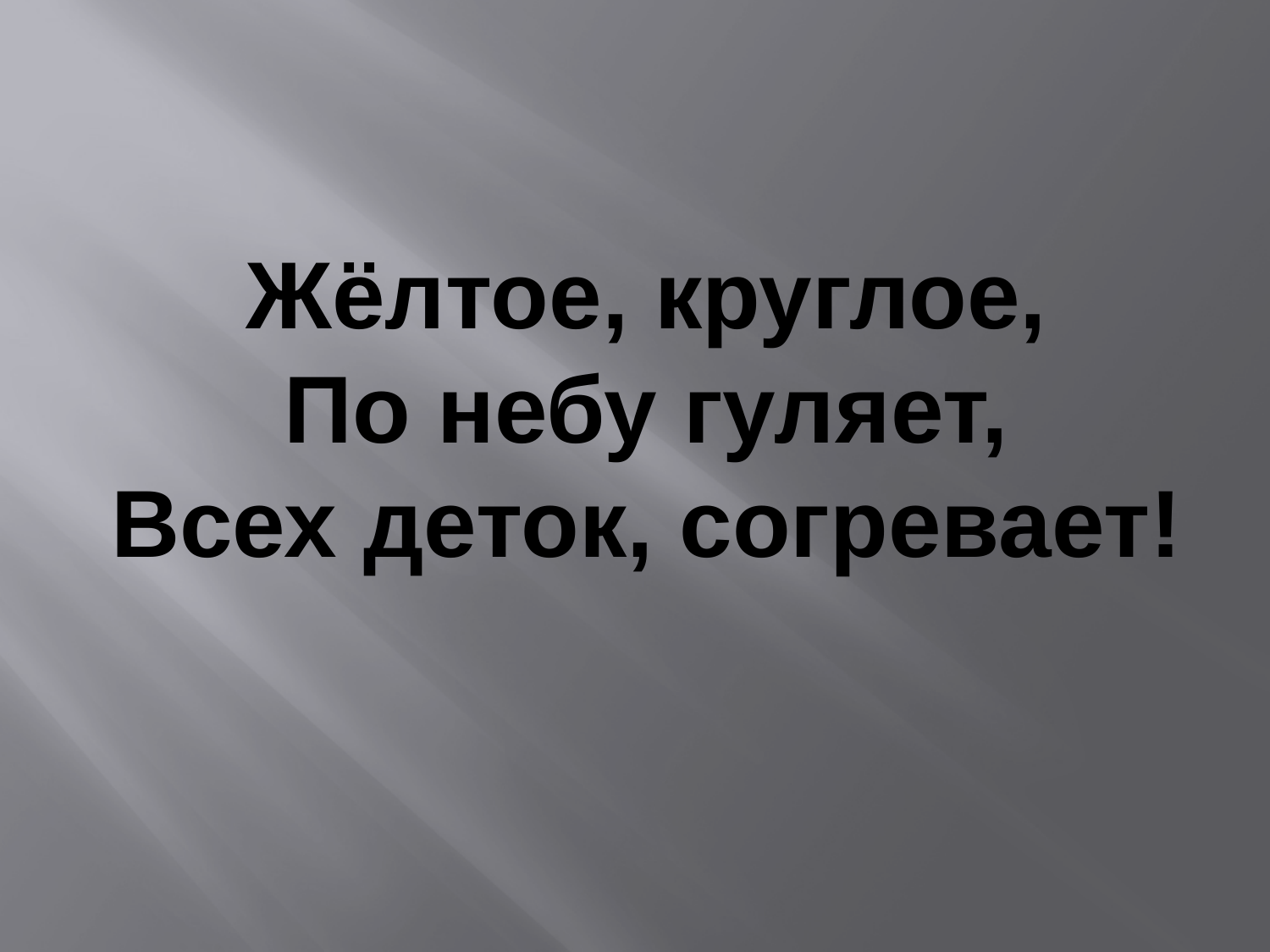

# Жёлтое, круглое, По небу гуляет, Всех деток, согревает!